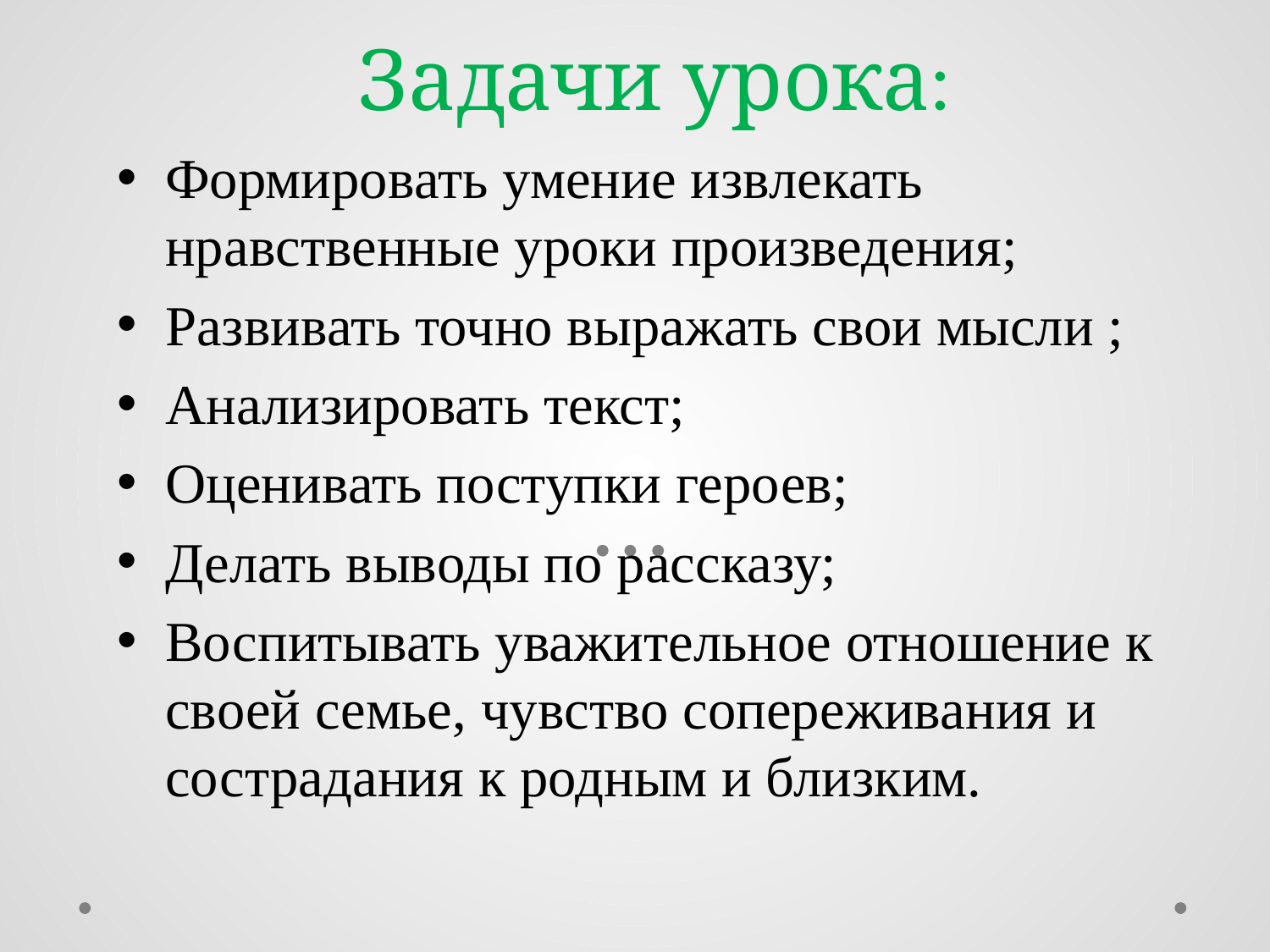

# Задачи урока:
Формировать умение извлекать нравственные уроки произведения;
Развивать точно выражать свои мысли ;
Анализировать текст;
Оценивать поступки героев;
Делать выводы по рассказу;
Воспитывать уважительное отношение к своей семье, чувство сопереживания и сострадания к родным и близким.